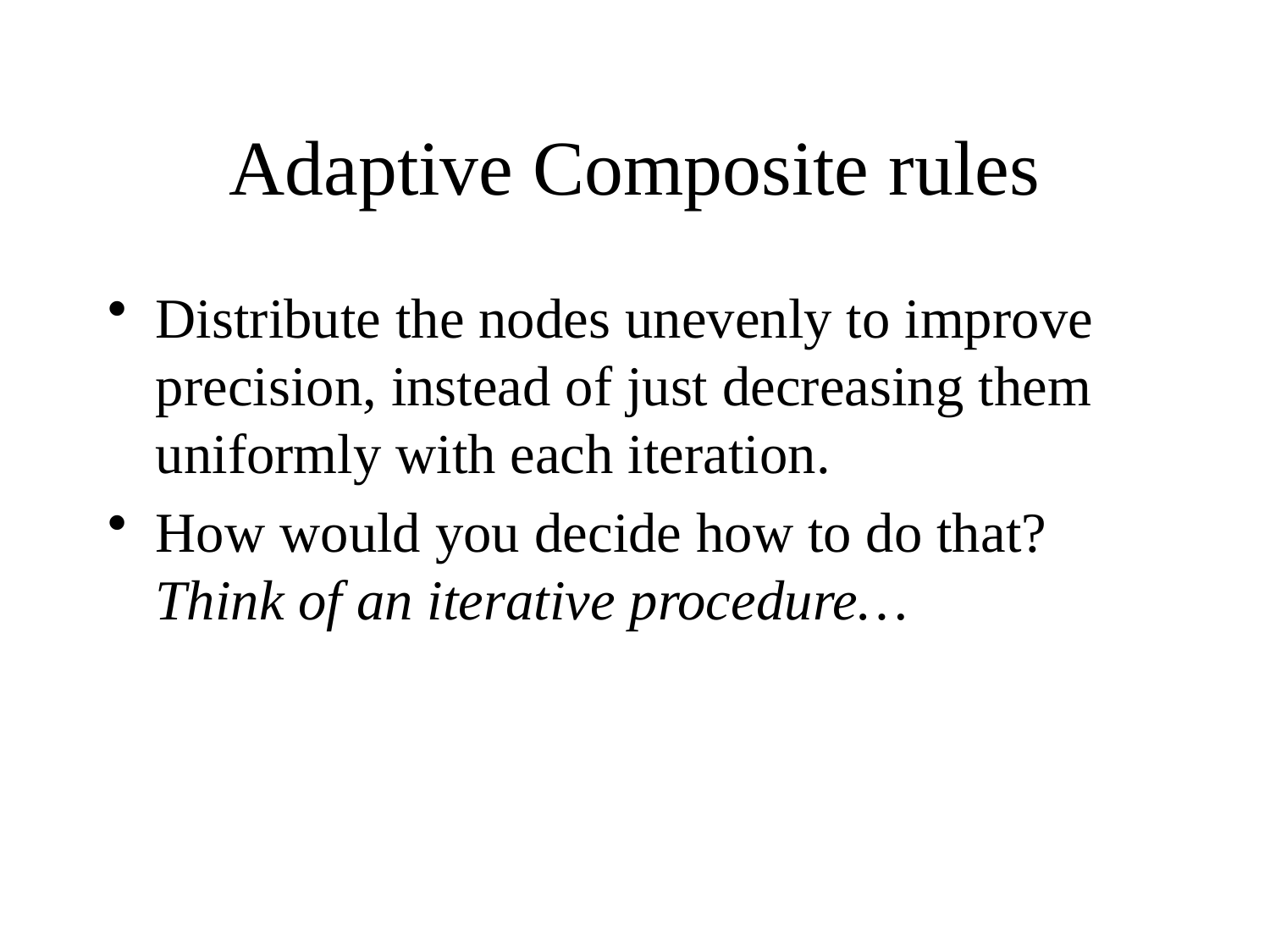

# Adaptive Composite rules
Distribute the nodes unevenly to improve precision, instead of just decreasing them uniformly with each iteration.
How would you decide how to do that?  Think of an iterative procedure…